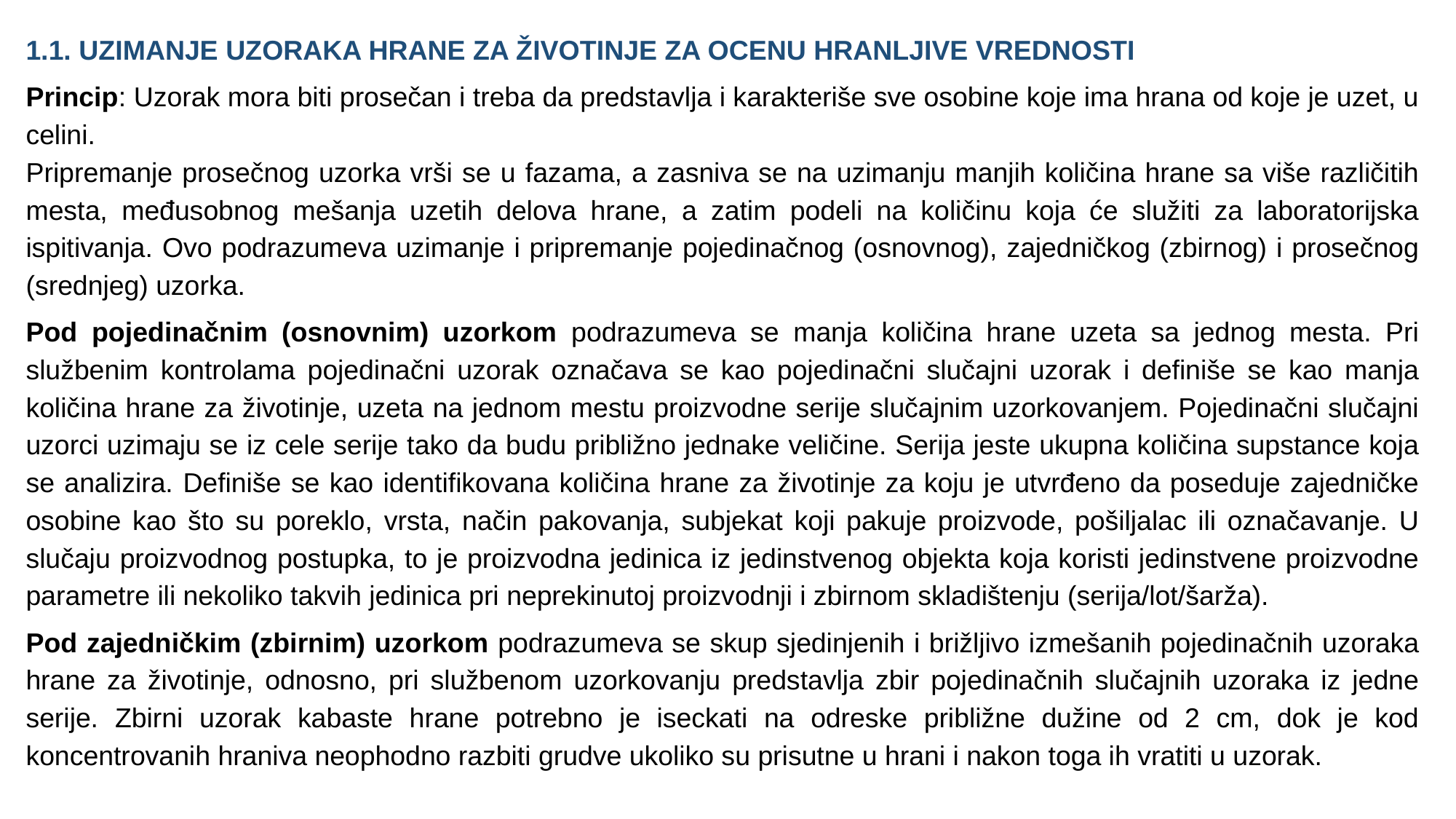

1.1. UZIMANJE UZORAKA HRANE ZA ŽIVOTINJE ZA OCENU HRANLJIVE VREDNOSTI
Princip: Uzorak mora biti prosečan i treba da predstavlja i karakteriše sve osobine koje ima hrana od koje je uzet, u celini.
Pripremanje prosečnog uzorka vrši se u fazama, a zasniva se na uzimanju manjih količina hrane sa više različitih mesta, međusobnog mešanja uzetih delova hrane, a zatim podeli na količinu koja će služiti za laboratorijska ispitivanja. Ovo podrazumeva uzimanje i pripremanje pojedinačnog (osnovnog), zajedničkog (zbirnog) i prosečnog (srednjeg) uzorka.
Pod pojedinačnim (osnovnim) uzorkom podrazumeva se manja količina hrane uzeta sa jednog mesta. Pri službenim kontrolama pojedinačni uzorak označava se kao pojedinačni slučajni uzorak i definiše se kao manja količina hrane za životinje, uzeta na jednom mestu proizvodne serije slučajnim uzorkovanjem. Pojedinačni slučajni uzorci uzimaju se iz cele serije tako da budu približno jednake veličine. Serija jeste ukupna količina supstance koja se analizira. Definiše se kao identifikovana količina hrane za životinje za koju je utvrđeno da poseduje zajedničke osobine kao što su poreklo, vrsta, način pakovanja, subjekat koji pakuje proizvode, pošiljalac ili označavanje. U slučaju proizvodnog postupka, to je proizvodna jedinica iz jedinstvenog objekta koja koristi jedinstvene proizvodne parametre ili nekoliko takvih jedinica pri neprekinutoj proizvodnji i zbirnom skladištenju (serija/lot/šarža).
Pod zajedničkim (zbirnim) uzorkom podrazumeva se skup sjedinjenih i brižljivo izmešanih pojedinačnih uzoraka hrane za životinje, odnosno, pri službenom uzorkovanju predstavlja zbir pojedinačnih slučajnih uzoraka iz jedne serije. Zbirni uzorak kabaste hrane potrebno je iseckati na odreske približne dužine od 2 cm, dok je kod koncentrovanih hraniva neophodno razbiti grudve ukoliko su prisutne u hrani i nakon toga ih vratiti u uzorak.